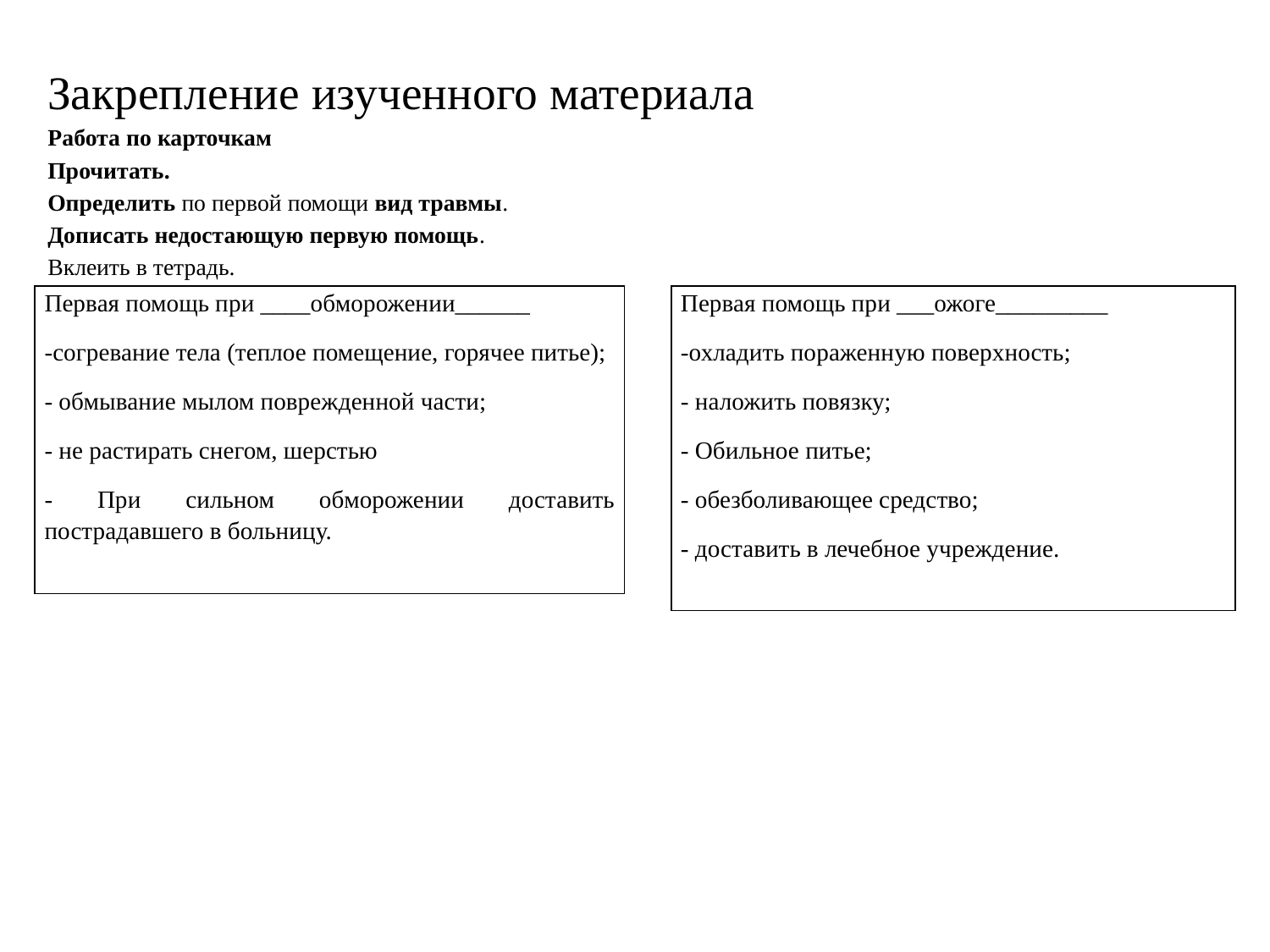

# Закрепление изученного материала Работа по карточкам Прочитать. Определить по первой помощи вид травмы. Дописать недостающую первую помощь. Вклеить в тетрадь.
| Первая помощь при \_\_\_\_обморожении\_\_\_\_\_\_ -согревание тела (теплое помещение, горячее питье); - обмывание мылом поврежденной части; - не растирать снегом, шерстью - При сильном обморожении доставить пострадавшего в больницу. |
| --- |
| Первая помощь при \_\_\_ожоге\_\_\_\_\_\_\_\_\_ -охладить пораженную поверхность; - наложить повязку; - Обильное питье; - обезболивающее средство; - доставить в лечебное учреждение. |
| --- |